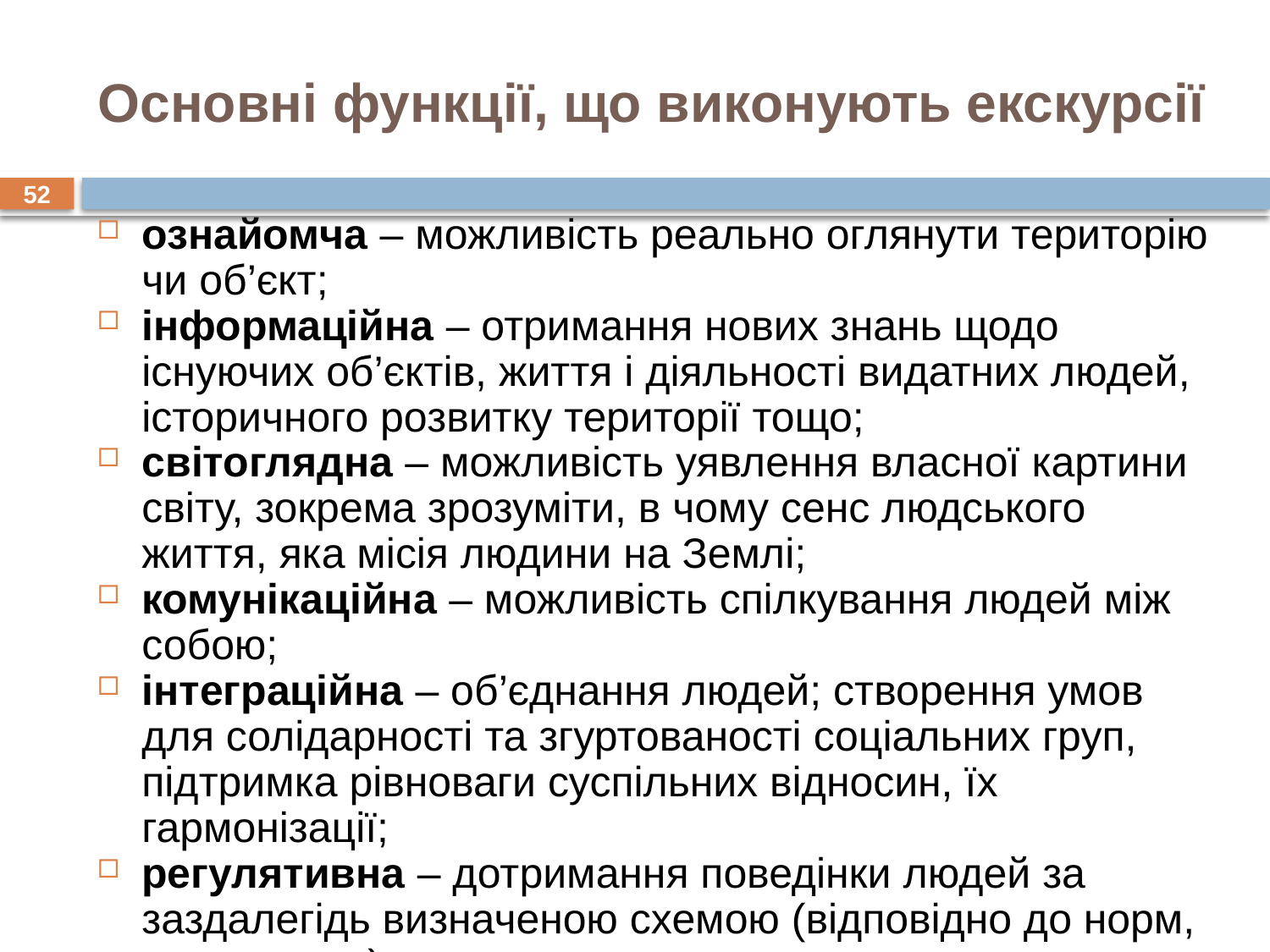

# Основні функції, що виконують екскурсії
52
ознайомча – можливість реально оглянути територію чи об’єкт;
інформаційна – отримання нових знань щодо існуючих об’єктів, життя і діяльності видатних людей, історичного розвитку території тощо;
світоглядна – можливість уявлення власної картини світу, зокрема зрозуміти, в чому сенс людського життя, яка місія людини на Землі;
комунікаційна – можливість спілкування людей між собою;
інтеграційна – об’єднання людей; створення умов для солідарності та згуртованості соціальних груп, підтримка рівноваги суспільних відносин, їх гармонізації;
регулятивна – дотримання поведінки людей за заздалегідь визначеною схемою (відповідно до норм, вимог тощо);